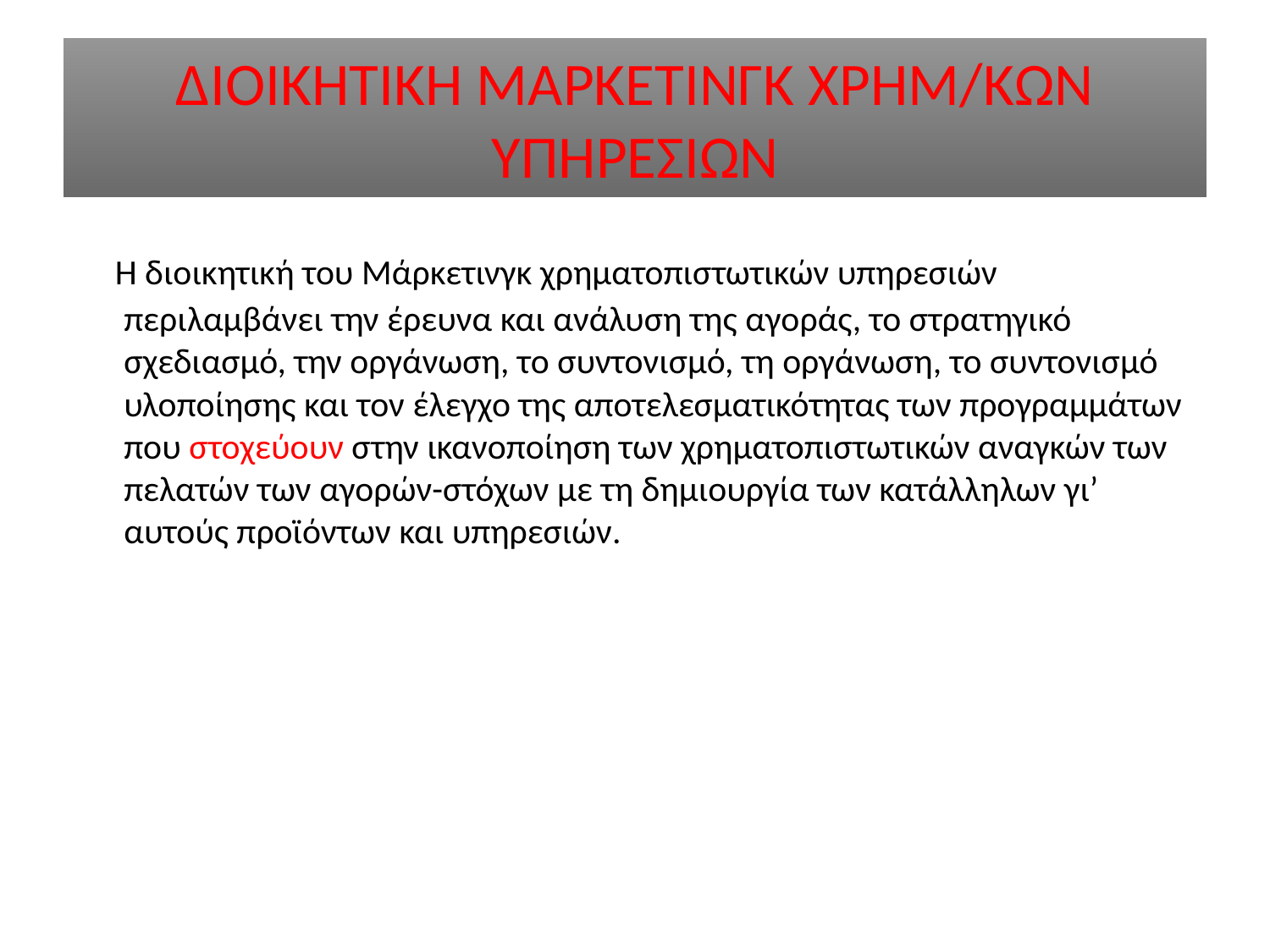

# ΔΙΟΙΚΗΤΙΚΗ ΜΑΡΚΕΤΙΝΓΚ ΧΡΗΜ/ΚΩΝ ΥΠΗΡΕΣΙΩΝ
   Η διοικητική του Μάρκετινγκ χρηματοπιστωτικών υπηρεσιών περιλαμβάνει την έρευνα και ανάλυση της αγοράς, το στρατηγικό σχεδιασμό, την οργάνωση, το συντονισμό, τη οργάνωση, το συντονισμό υλοποίησης και τον έλεγχο της αποτελεσματικότητας των προγραμμάτων που στοχεύουν στην ικανοποίηση των χρηματοπιστωτικών αναγκών των πελατών των αγορών-στόχων με τη δημιουργία των κατάλληλων γι’ αυτούς προϊόντων και υπηρεσιών.